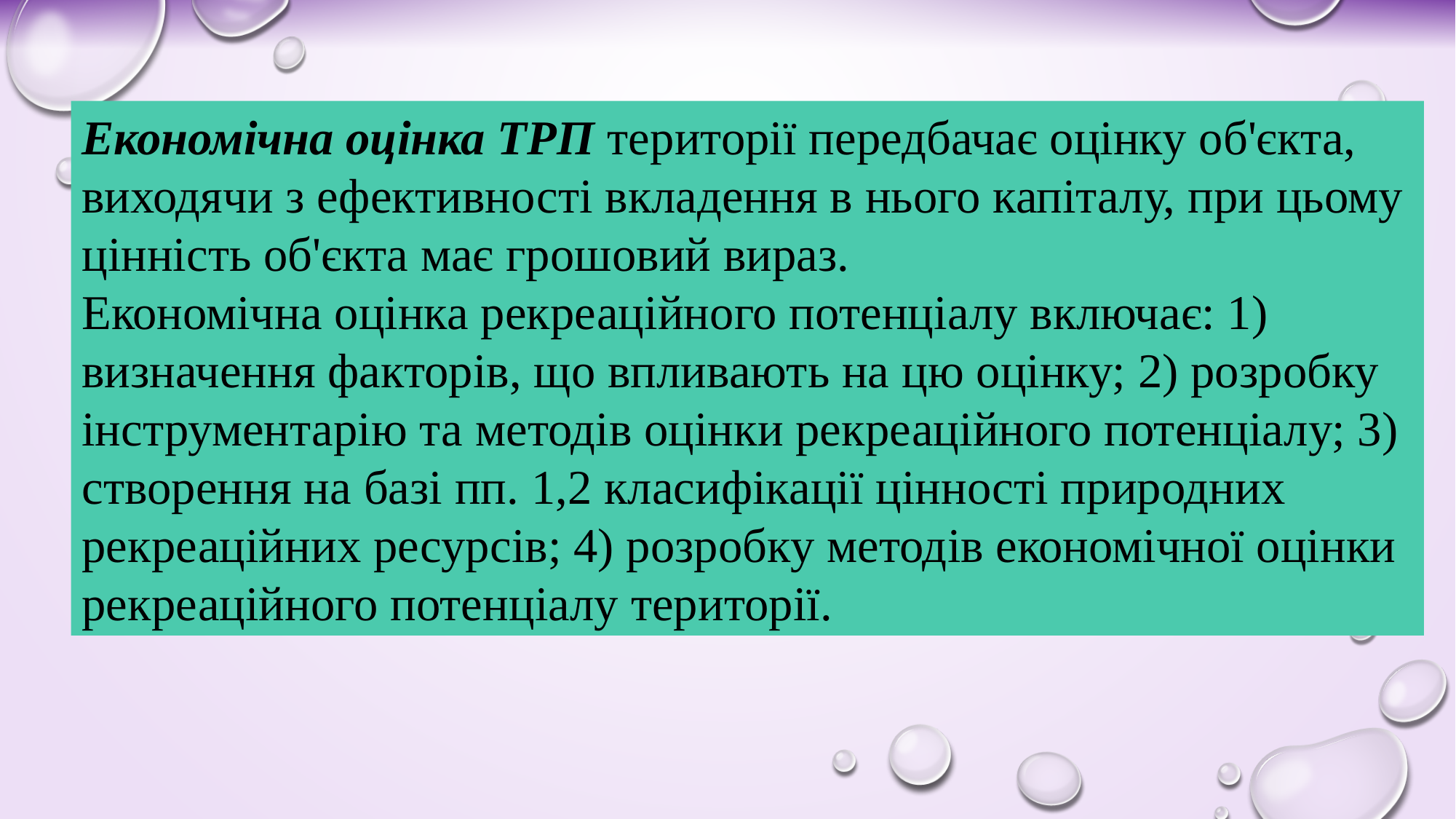

Економічна оцінка ТРП території передбачає оцінку об'єкта, виходячи з ефективності вкладення в нього капіталу, при цьому цінність об'єкта має грошовий вираз.
Економічна оцінка рекреаційного потенціалу включає: 1) визначення факторів, що впливають на цю оцінку; 2) розробку інструментарію та методів оцінки рекреаційного потенціалу; 3) створення на базі пп. 1,2 класифікації цінності природних рекреаційних ресурсів; 4) розробку методів економічної оцінки рекреаційного потенціалу території.